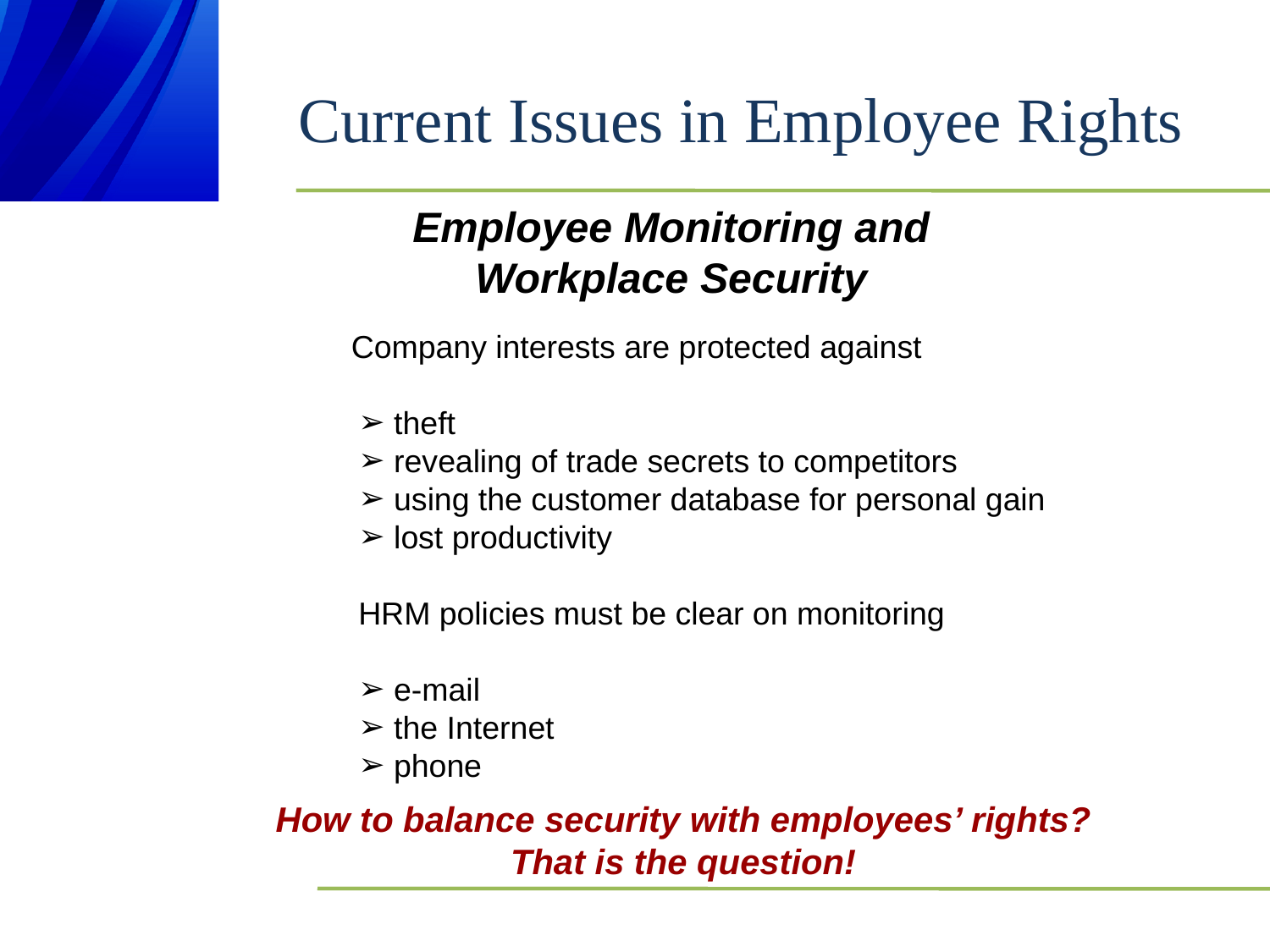

# Current Issues in Employee Rights
Employee Monitoring and
Workplace Security

 Company interests are protected against

 theft
 revealing of trade secrets to competitors
 using the customer database for personal gain
 lost productivity

HRM policies must be clear on monitoring

 e-mail
 the Internet
 phone
How to balance security with employees’ rights? That is the question!